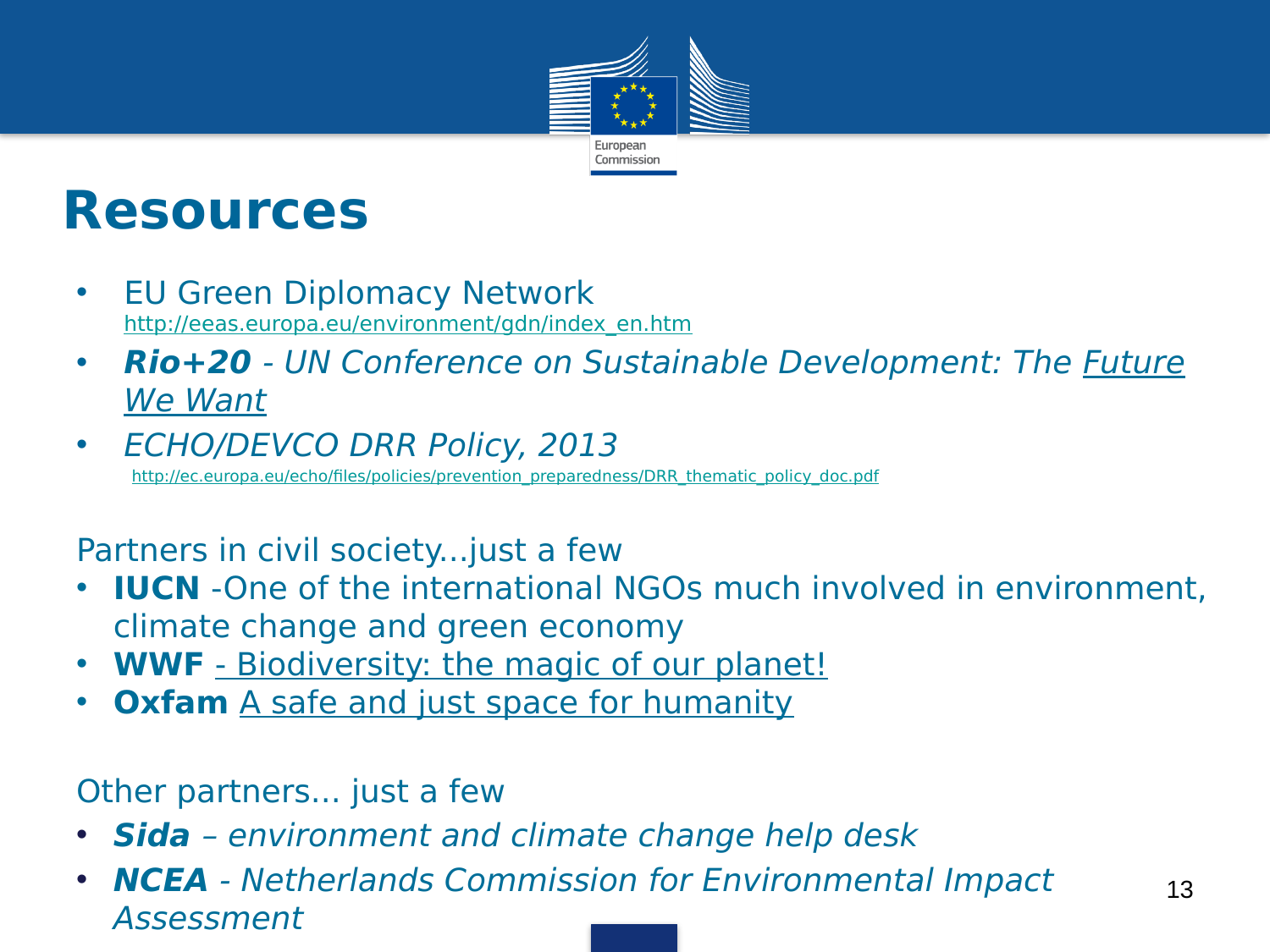

# Resources
EU Green Diplomacy Network
http://eeas.europa.eu/environment/gdn/index_en.htm
Rio+20 - UN Conference on Sustainable Development: The Future We Want
ECHO/DEVCO DRR Policy, 2013
http://ec.europa.eu/echo/files/policies/prevention_preparedness/DRR_thematic_policy_doc.pdf

Partners in civil society...just a few
IUCN -One of the international NGOs much involved in environment, climate change and green economy
WWF - Biodiversity: the magic of our planet!
Oxfam A safe and just space for humanity

Other partners... just a few
Sida – environment and climate change help desk
NCEA - Netherlands Commission for Environmental Impact Assessment
13